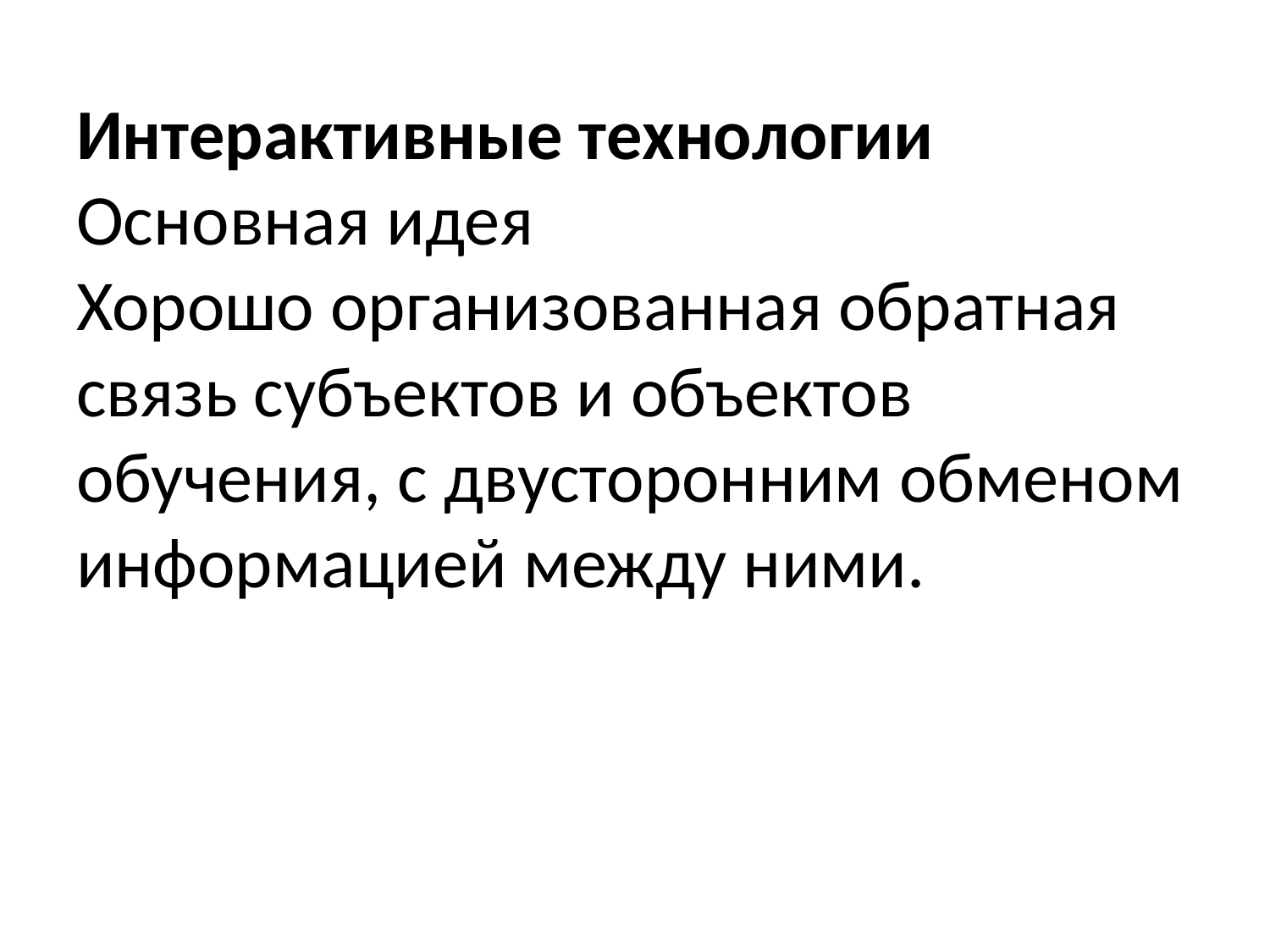

# Интерактивные технологии Основная идея Хорошо организованная обратная связь субъектов и объектов обучения, с двусторонним обменом информацией между ними.